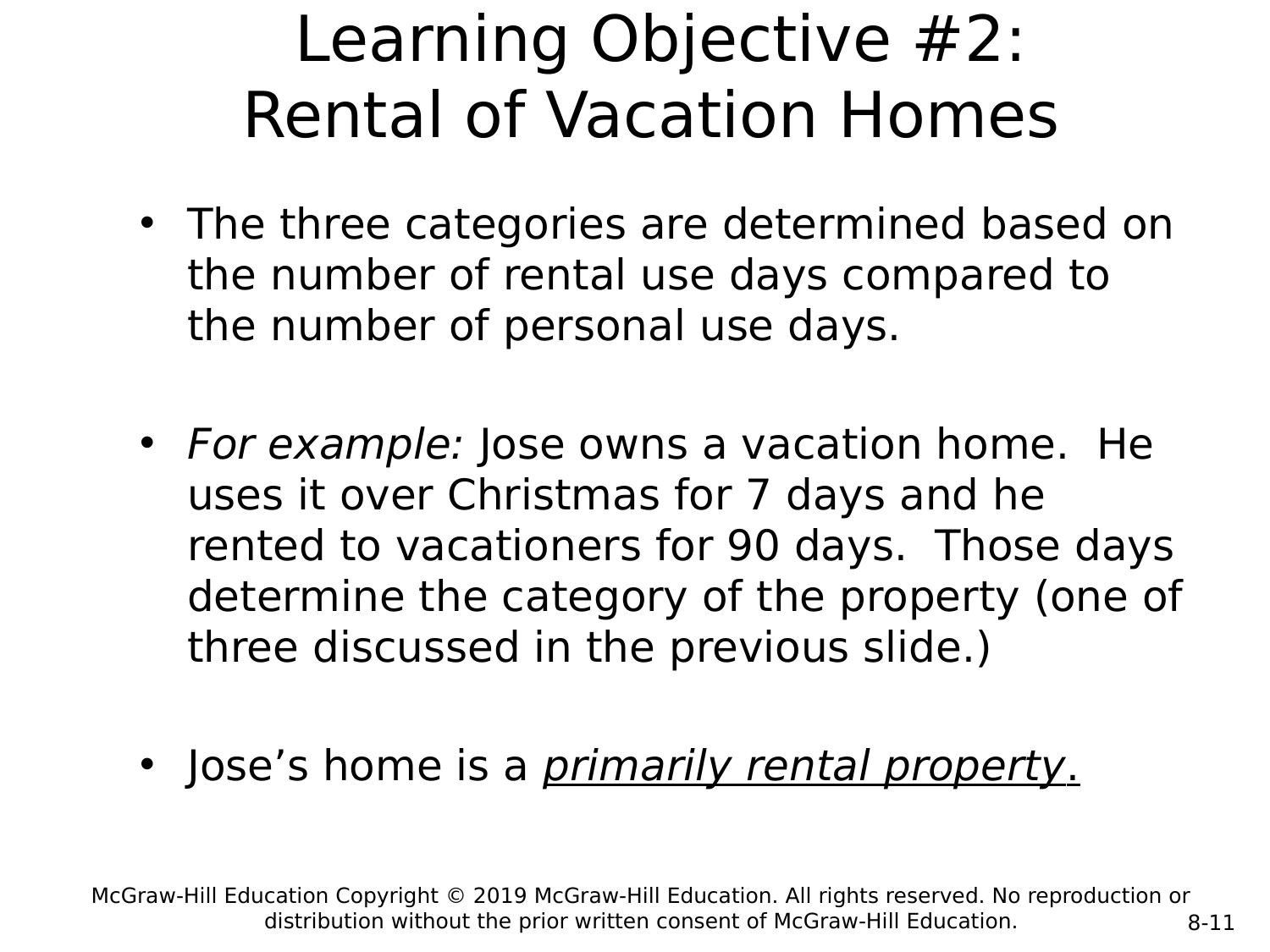

# Learning Objective #2: Rental of Vacation Homes
The three categories are determined based on the number of rental use days compared to the number of personal use days.

For example: Jose owns a vacation home.  He uses it over Christmas for 7 days and he rented to vacationers for 90 days.  Those days determine the category of the property (one of three discussed in the previous slide.)

Jose’s home is a primarily rental property.

McGraw-Hill Education Copyright © 2019 McGraw-Hill Education. All rights reserved. No reproduction or distribution without the prior written consent of McGraw-Hill Education.
8-11